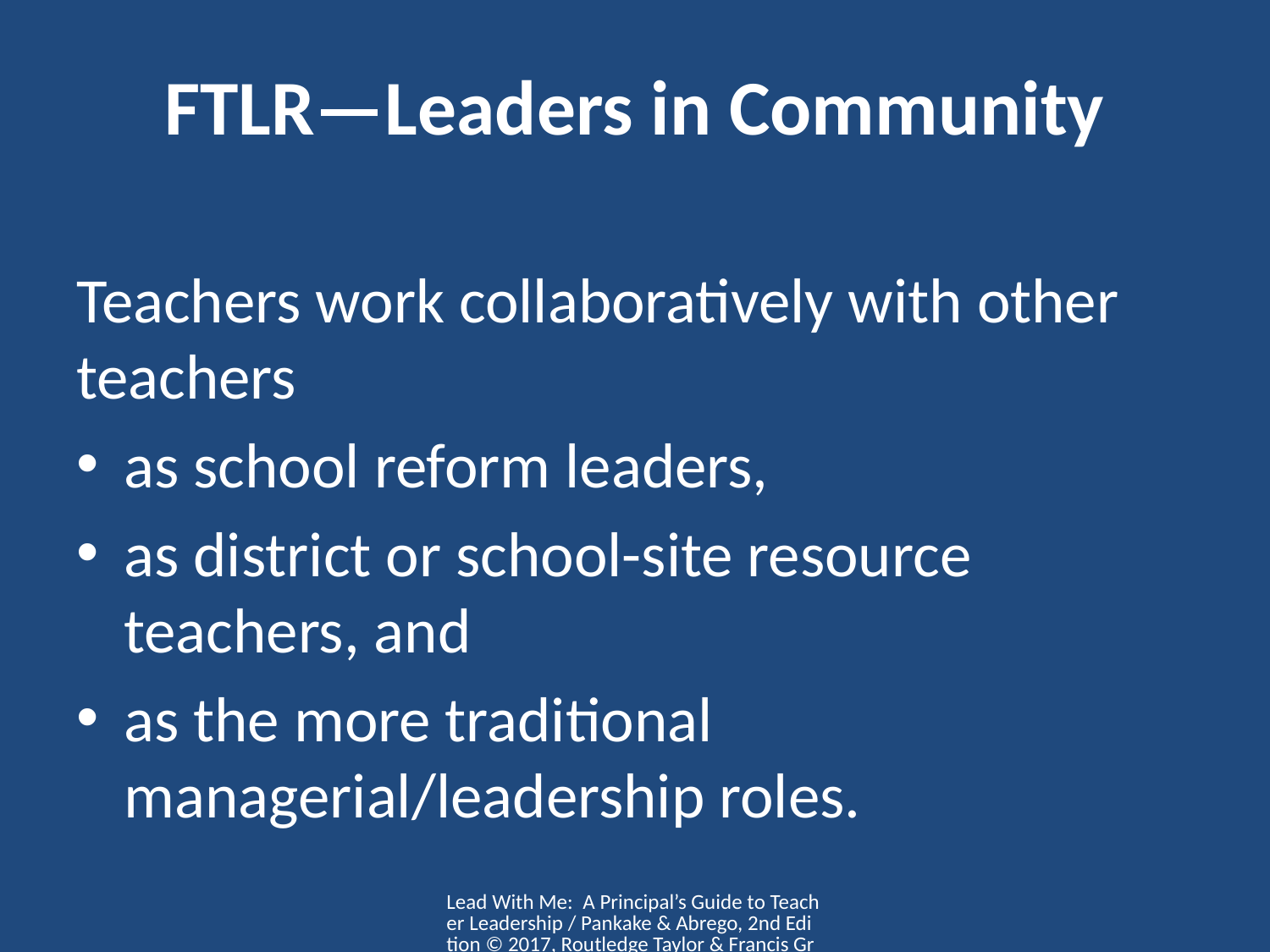

# FTLR—Leaders in Community
Teachers work collaboratively with other teachers
as school reform leaders,
as district or school-site resource teachers, and
as the more traditional managerial/leadership roles.

Lead With Me:  A Principal’s Guide to Teacher Leadership / Pankake & Abrego, 2nd Edition © 2017, Routledge Taylor & Francis Group